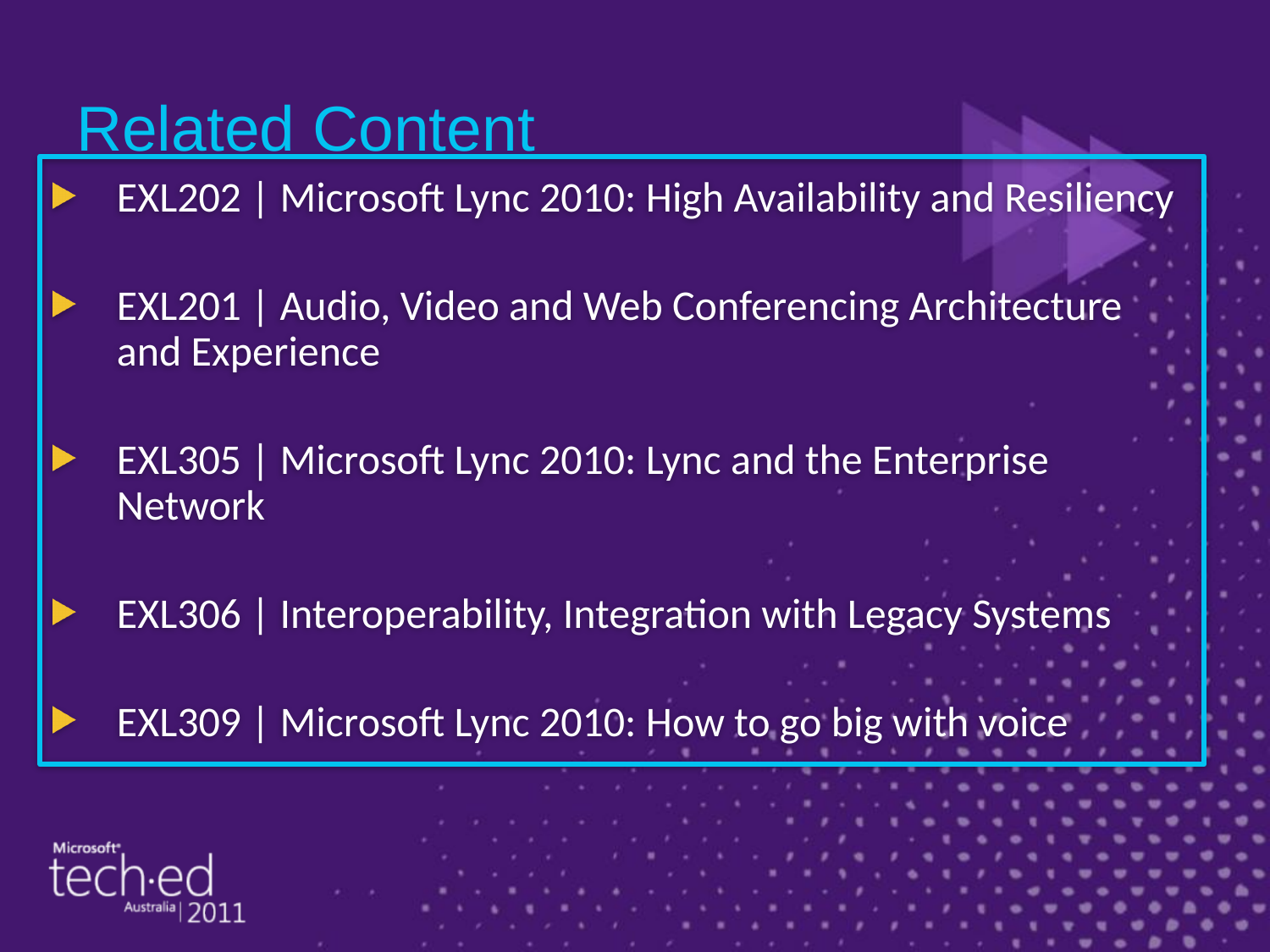

# Related Content
EXL202 | Microsoft Lync 2010: High Availability and Resiliency

EXL201 | Audio, Video and Web Conferencing Architecture and Experience

EXL305 | Microsoft Lync 2010: Lync and the Enterprise Network

EXL306 | Interoperability, Integration with Legacy Systems

EXL309 | Microsoft Lync 2010: How to go big with voice